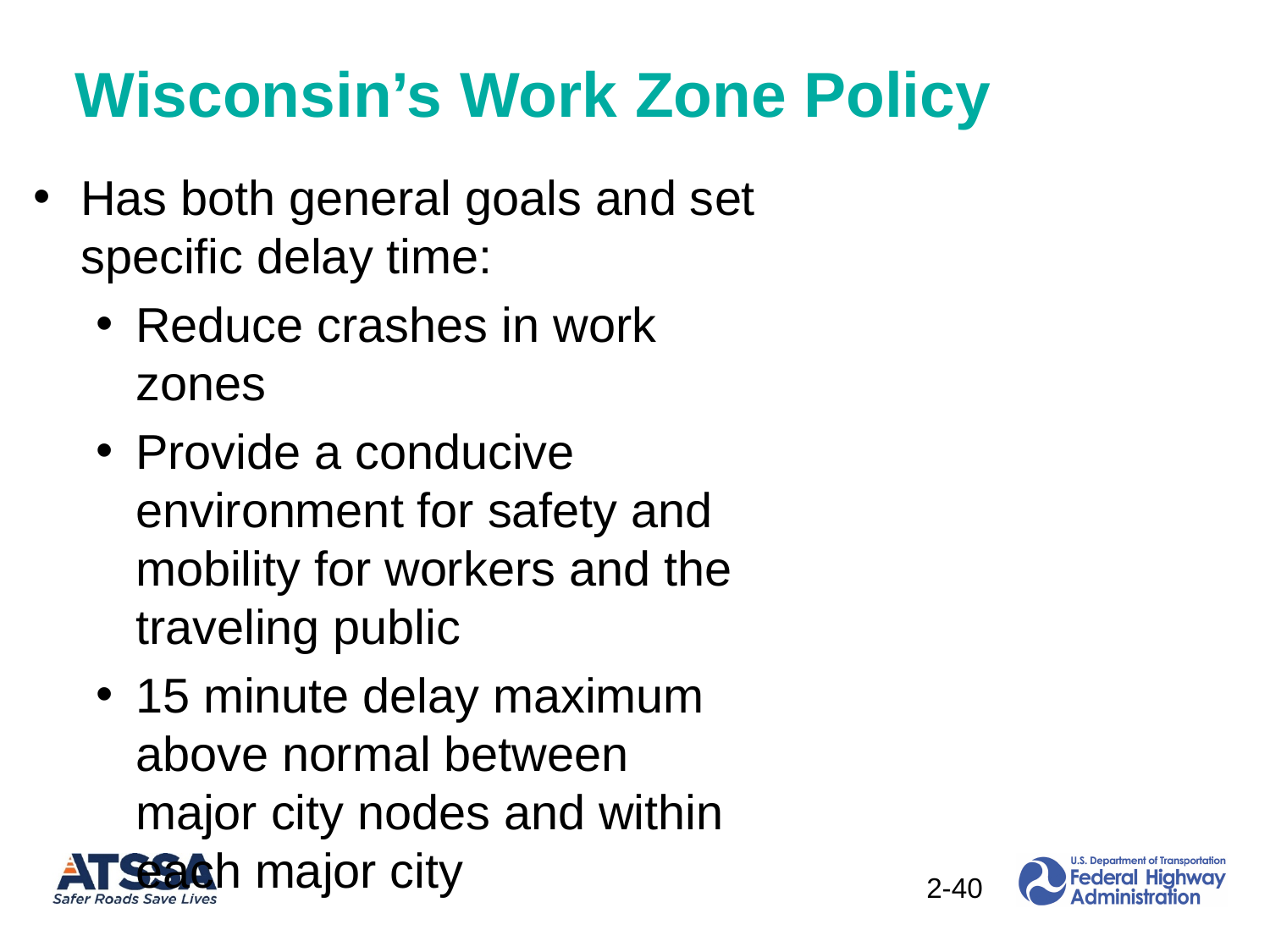

# Wisconsin’s Work Zone Policy
Has both general goals and set specific delay time:
Reduce crashes in work zones
Provide a conducive environment for safety and mobility for workers and the traveling public
15 minute delay maximum above normal between major city nodes and within each major city